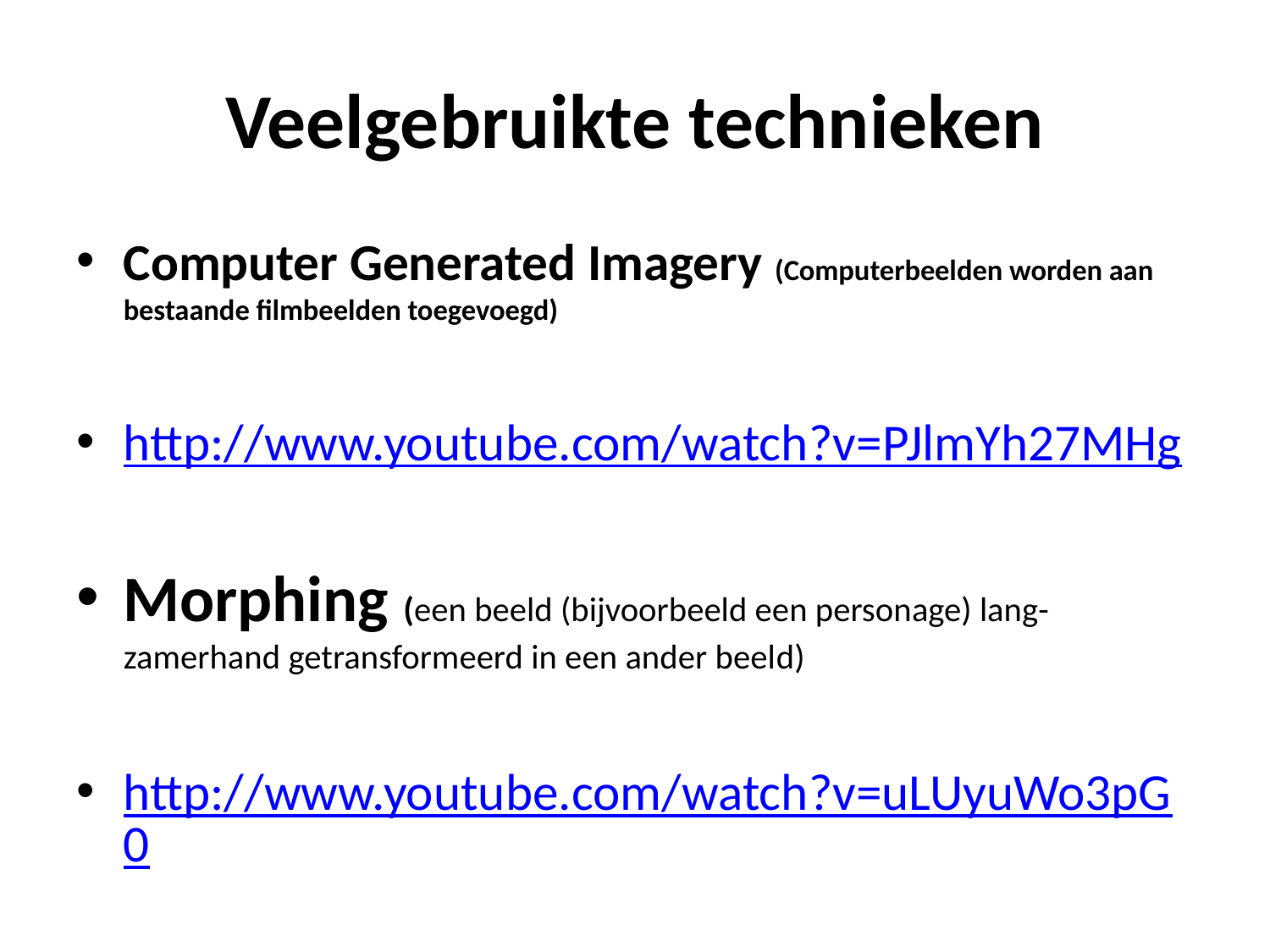

# Veelgebruikte technieken
Computer Generated Imagery (Computerbeelden worden aan bestaande filmbeelden toegevoegd)

http://www.youtube.com/watch?v=PJlmYh27MHg

Morphing (een beeld (bijvoorbeeld een personage) lang- zamerhand getransformeerd in een ander beeld)

http://www.youtube.com/watch?v=uLUyuWo3pG0